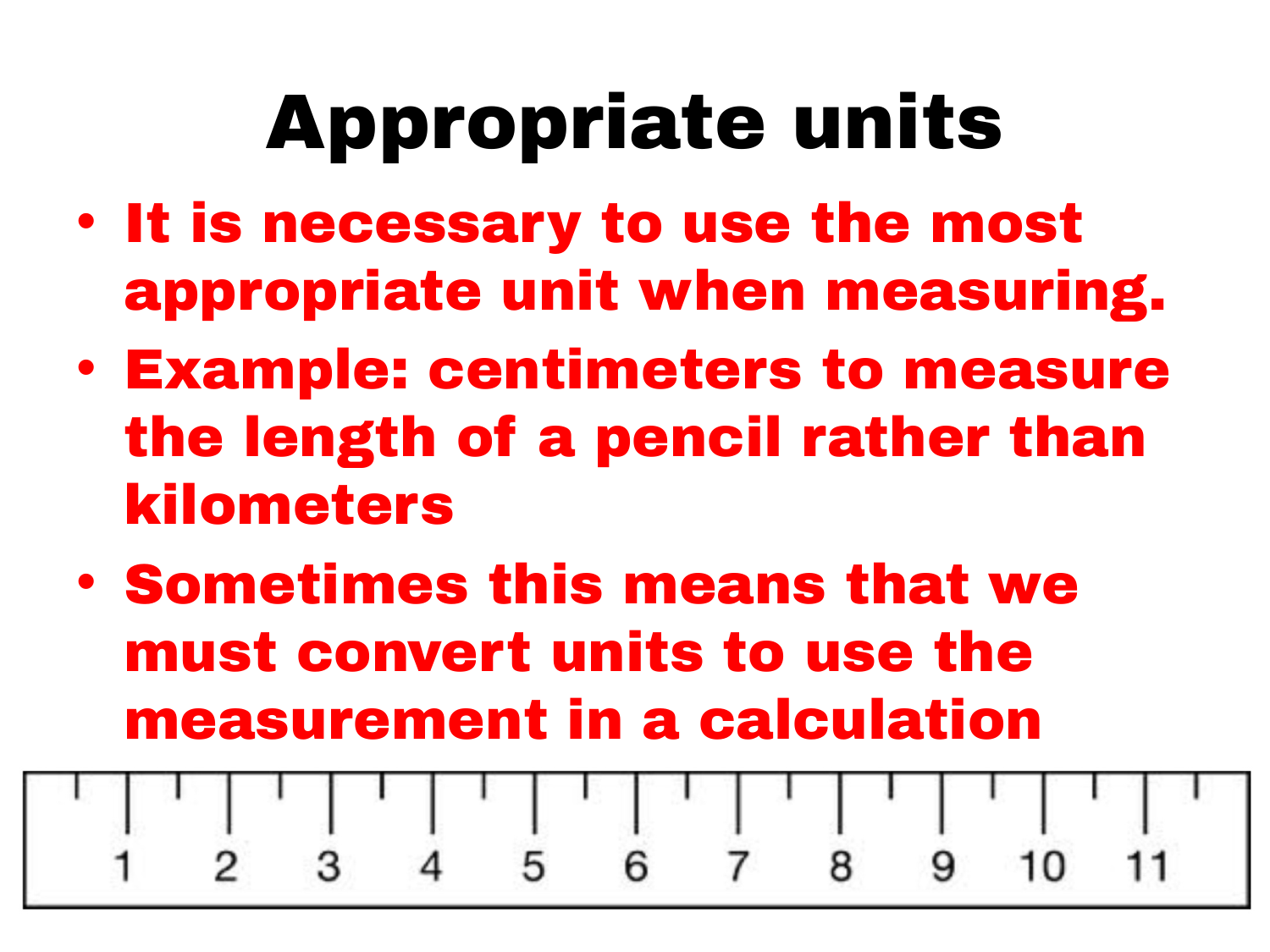

# Appropriate units
It is necessary to use the most appropriate unit when measuring.
Example: centimeters to measure the length of a pencil rather than kilometers
Sometimes this means that we must convert units to use the measurement in a calculation